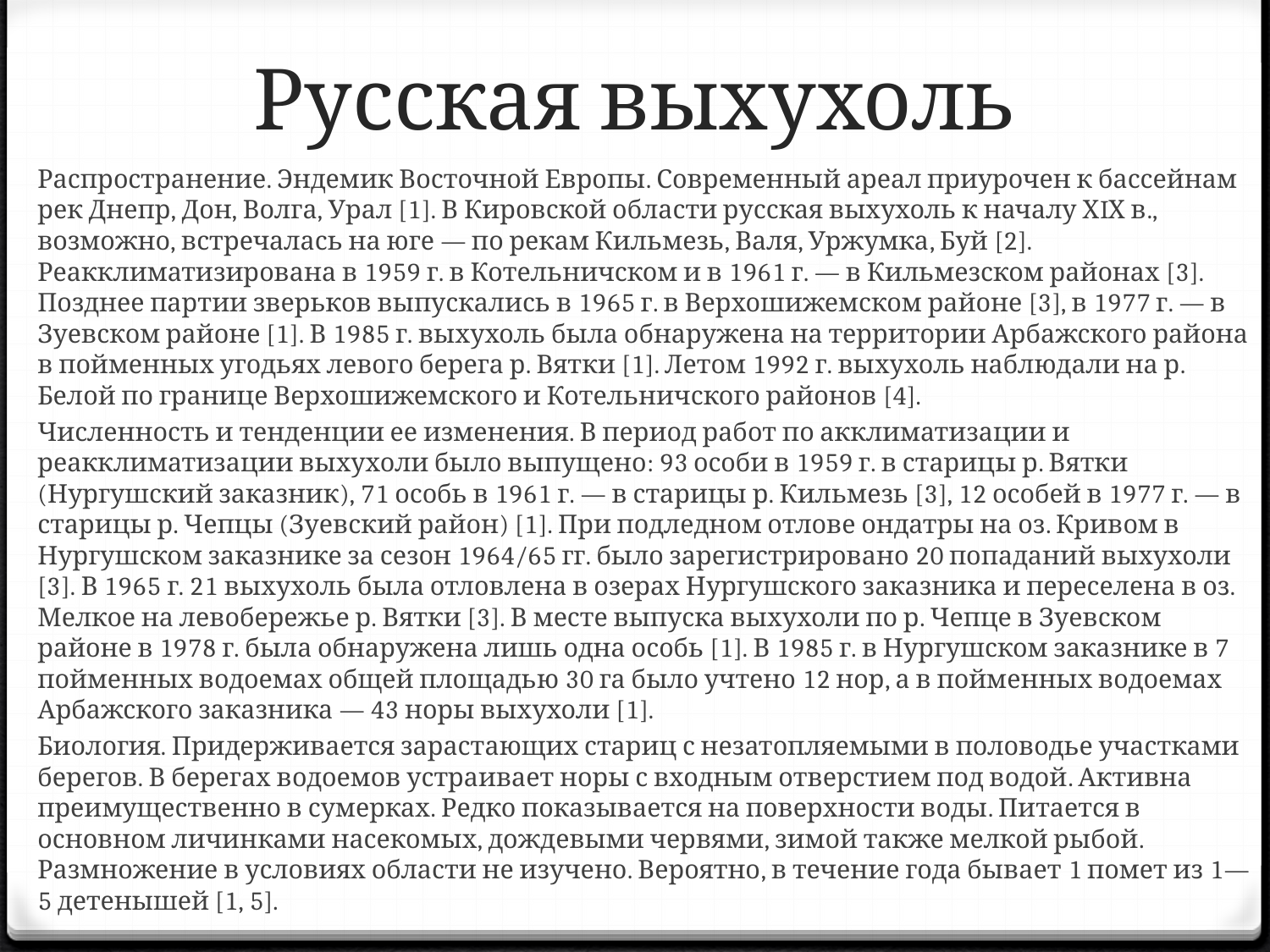

# Русская выхухоль
Распространение. Эндемик Восточной Европы. Современный ареал приурочен к бассейнам рек Днепр, Дон, Волга, Урал [1]. В Кировской области русская выхухоль к началу ХIХ в., возможно, встречалась на юге — по рекам Кильмезь, Валя, Уржумка, Буй [2]. Реакклиматизирована в 1959 г. в Котельничском и в 1961 г. — в Кильмезском районах [3]. Позднее партии зверьков выпускались в 1965 г. в Верхошижемском районе [3], в 1977 г. — в Зуевском районе [1]. В 1985 г. выхухоль была обнаружена на территории Арбажского района в пойменных угодьях левого берега р. Вятки [1]. Летом 1992 г. выхухоль наблюдали на р. Белой по границе Верхошижемского и Котельничского районов [4].
Численность и тенденции ее изменения. В период работ по акклиматизации и реакклиматизации выхухоли было выпущено: 93 особи в 1959 г. в старицы р. Вятки (Нургушский заказник), 71 особь в 1961 г. — в старицы р. Кильмезь [3], 12 особей в 1977 г. — в старицы р. Чепцы (Зуевский район) [1]. При подледном отлове ондатры на оз. Кривом в Нургушском заказнике за сезон 1964/65 гг. было зарегистрировано 20 попаданий выхухоли [3]. В 1965 г. 21 выхухоль была отловлена в озерах Нургушского заказника и переселена в оз. Мелкое на левобережье р. Вятки [3]. В месте выпуска выхухоли по р. Чепце в Зуевском районе в 1978 г. была обнаружена лишь одна особь [1]. В 1985 г. в Нургушском заказнике в 7 пойменных водоемах общей площадью 30 га было учтено 12 нор, а в пойменных водоемах Арбажского заказника — 43 норы выхухоли [1].
Биология. Придерживается зарастающих стариц с незатопляемыми в половодье участками берегов. В берегах водоемов устраивает норы с входным отверстием под водой. Активна преимущественно в сумерках. Редко показывается на поверхности воды. Питается в основном личинками насекомых, дождевыми червями, зимой также мелкой рыбой. Размножение в условиях области не изучено. Вероятно, в течение года бывает 1 помет из 1—5 детенышей [1, 5].